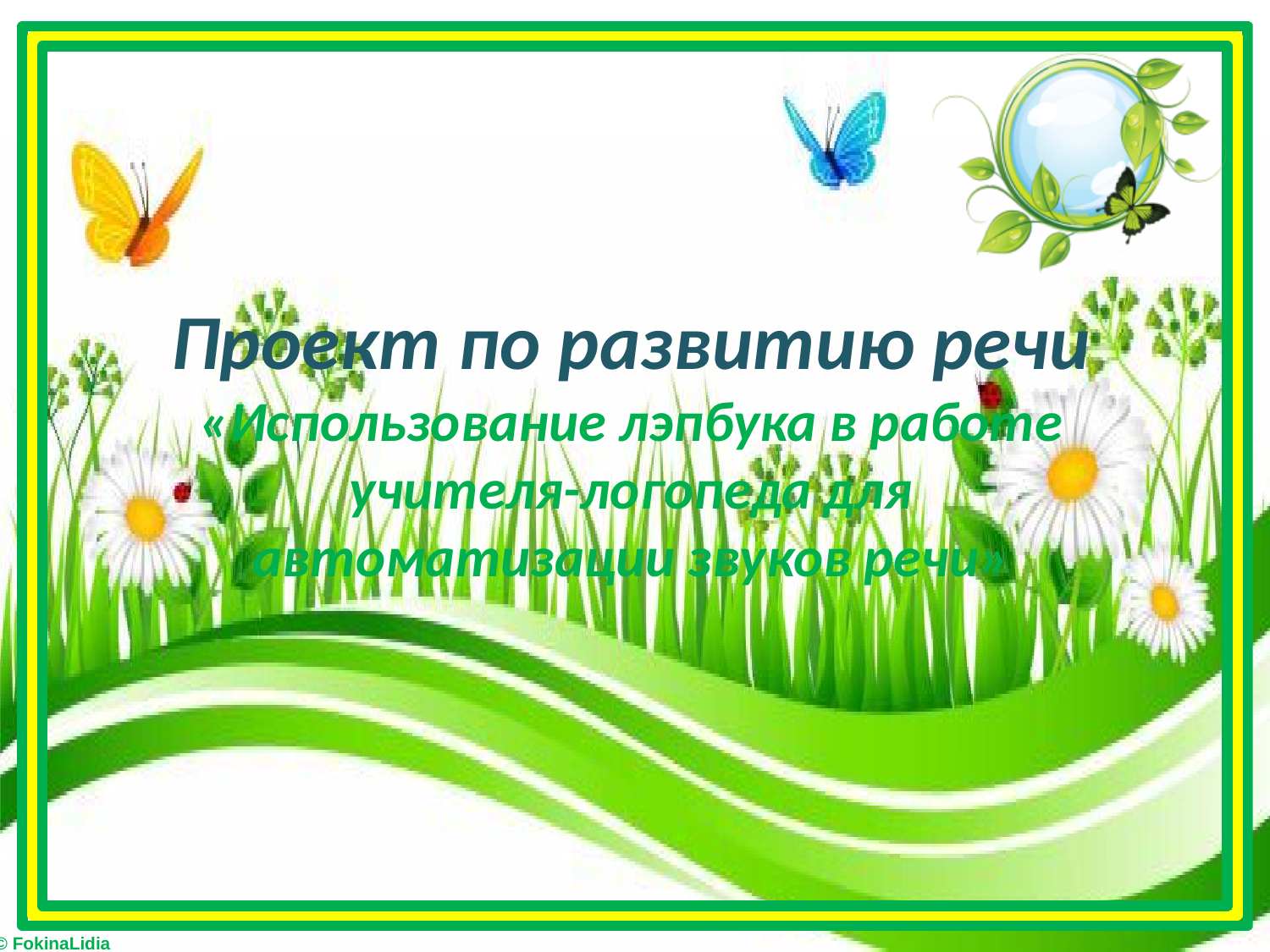

Проект по развитию речи
«Использование лэпбука в работе учителя-логопеда для автоматизации звуков речи»